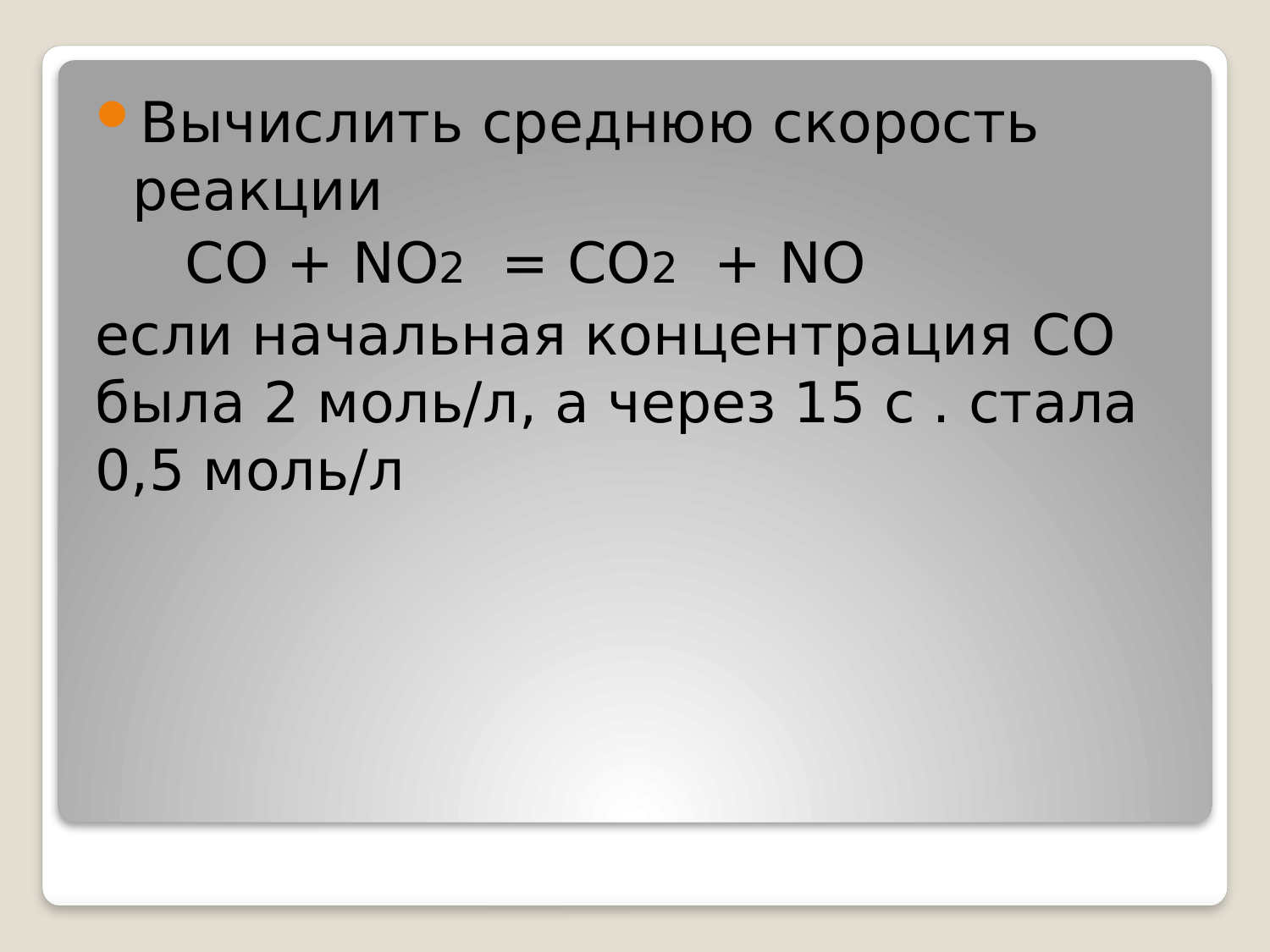

Вычислить среднюю скорость  реакции
     CO + NO2  = CO2  + NO
если начальная концентрация CO была 2 моль/л, а через 15 с . стала 0,5 моль/л
#